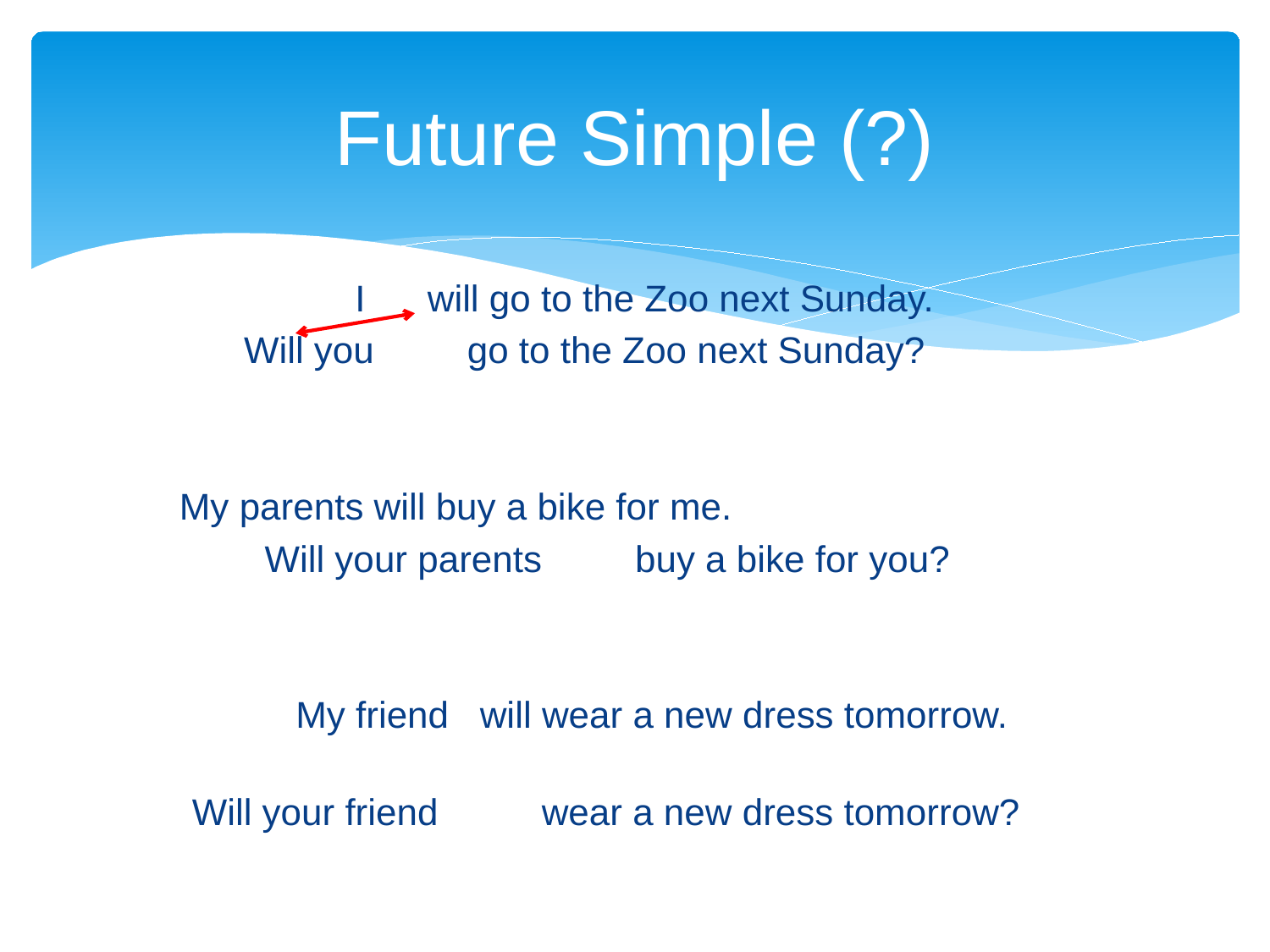

# Future Simple (?)

I      will go to the Zoo next Sunday.
                 Will you         go to the Zoo next Sunday?

		My parents will buy a bike for me.
                   Will your parents         buy a bike for you?

                      My friend   will wear a new dress tomorrow.
            Will your friend          wear a new dress tomorrow?